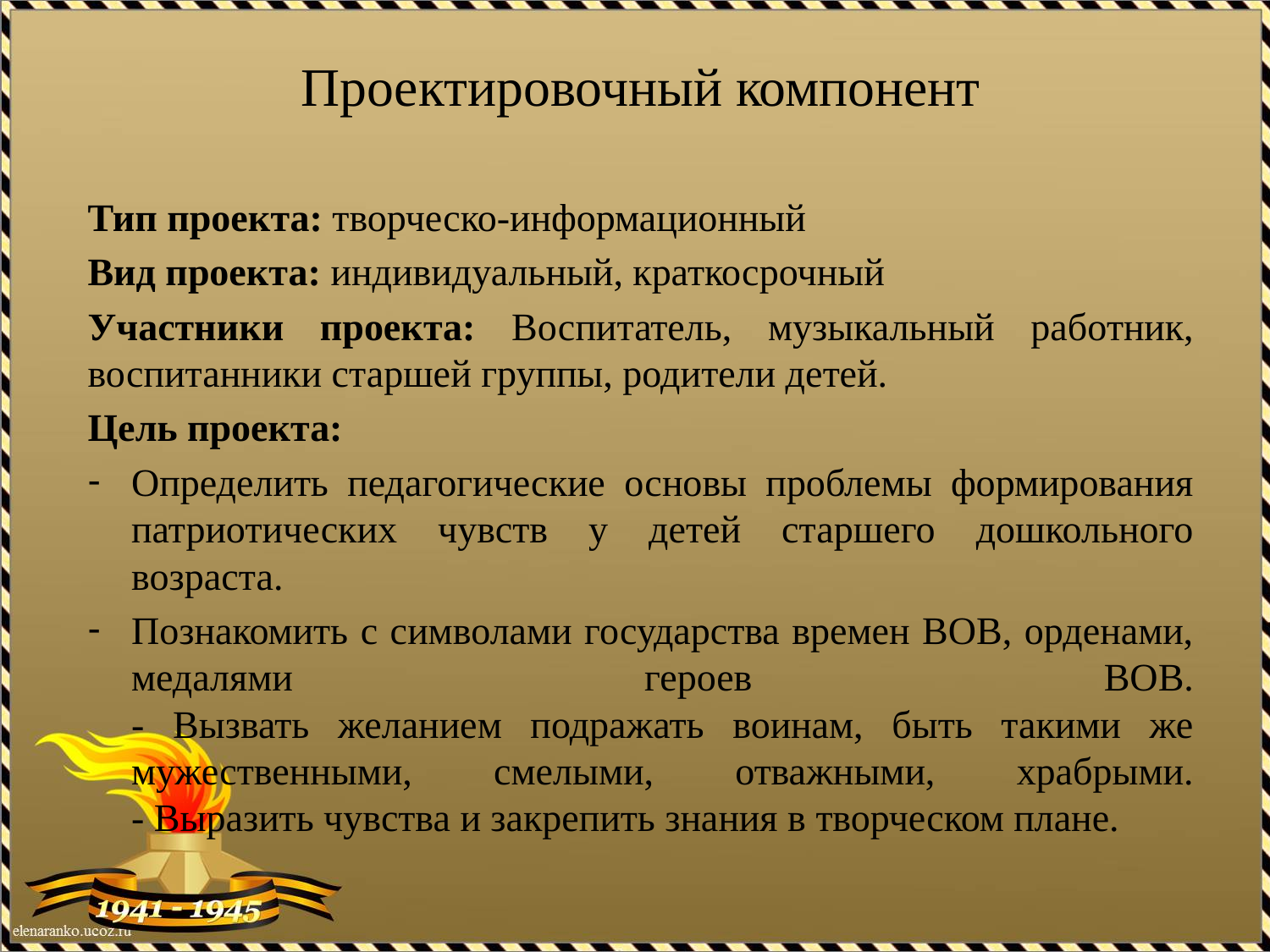

Проектировочный компонент

Тип проекта: творческо-информационный
Вид проекта: индивидуальный, краткосрочный
Участники проекта: Воспитатель, музыкальный работник, воспитанники старшей группы, родители детей.
Цель проекта:
Определить педагогические основы проблемы формирования патриотических чувств у детей старшего дошкольного возраста.
Познакомить с символами государства времен ВОВ, орденами, медалями героев ВОВ.
- Вызвать желанием подражать воинам, быть такими же мужественными, смелыми, отважными, храбрыми.
- Выразить чувства и закрепить знания в творческом плане.